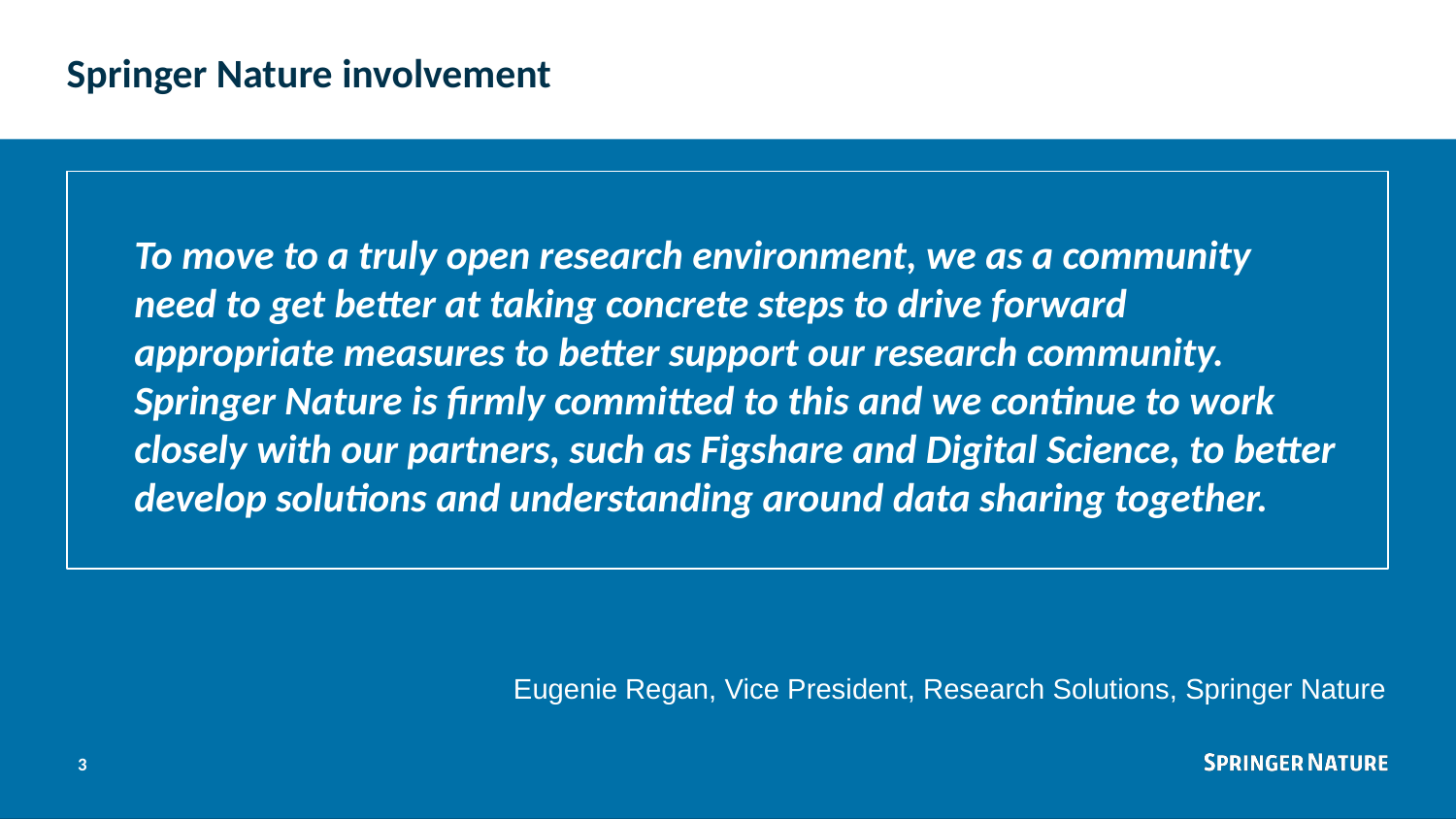

# Springer Nature involvement

To move to a truly open research environment, we as a community need to get better at taking concrete steps to drive forward appropriate measures to better support our research community. Springer Nature is firmly committed to this and we continue to work closely with our partners, such as Figshare and Digital Science, to better develop solutions and understanding around data sharing together.
Eugenie Regan, Vice President, Research Solutions, Springer Nature